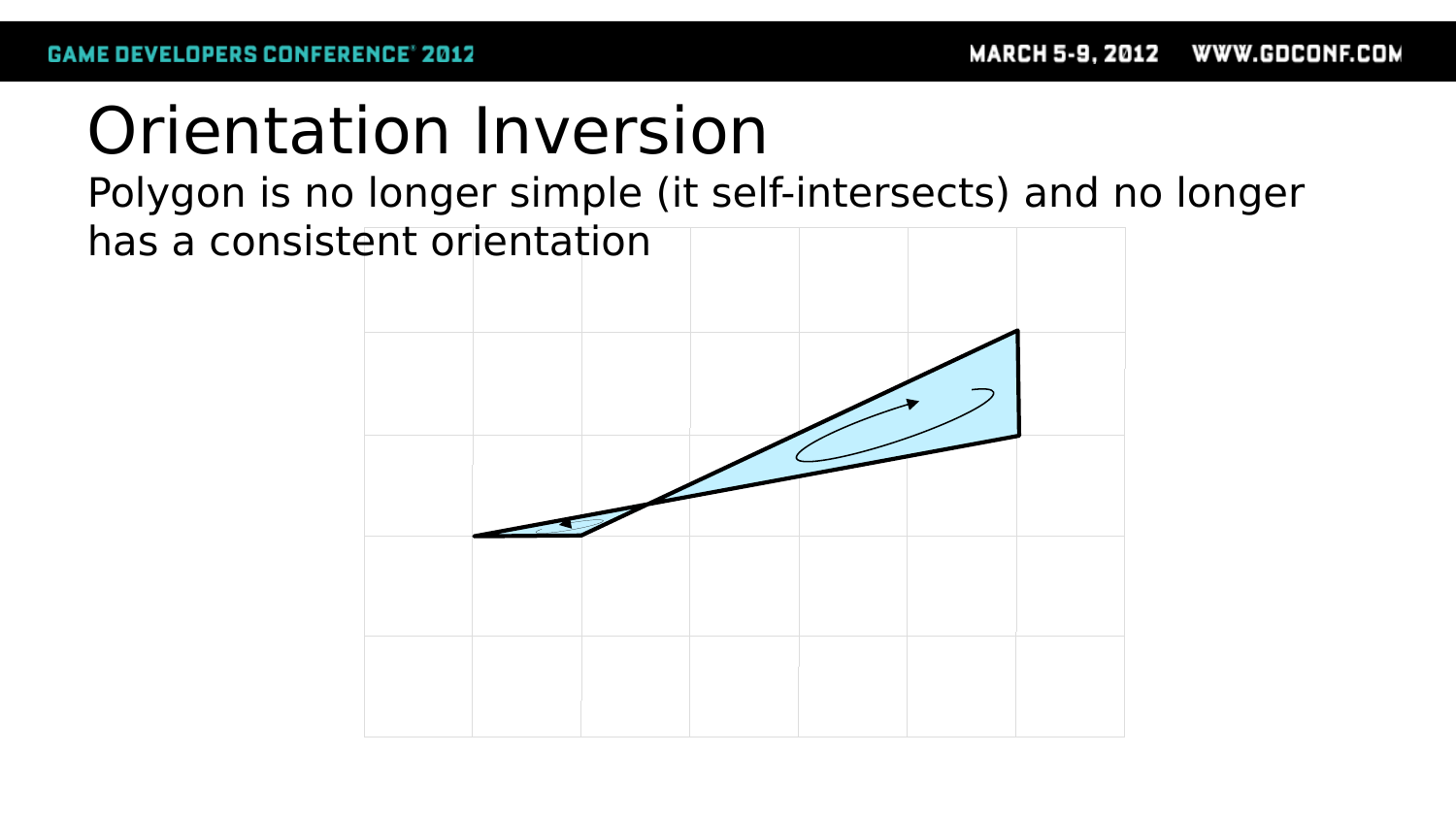

Orientation Inversion
Polygon is no longer simple (it self-intersects) and no longer has a consistent orientation